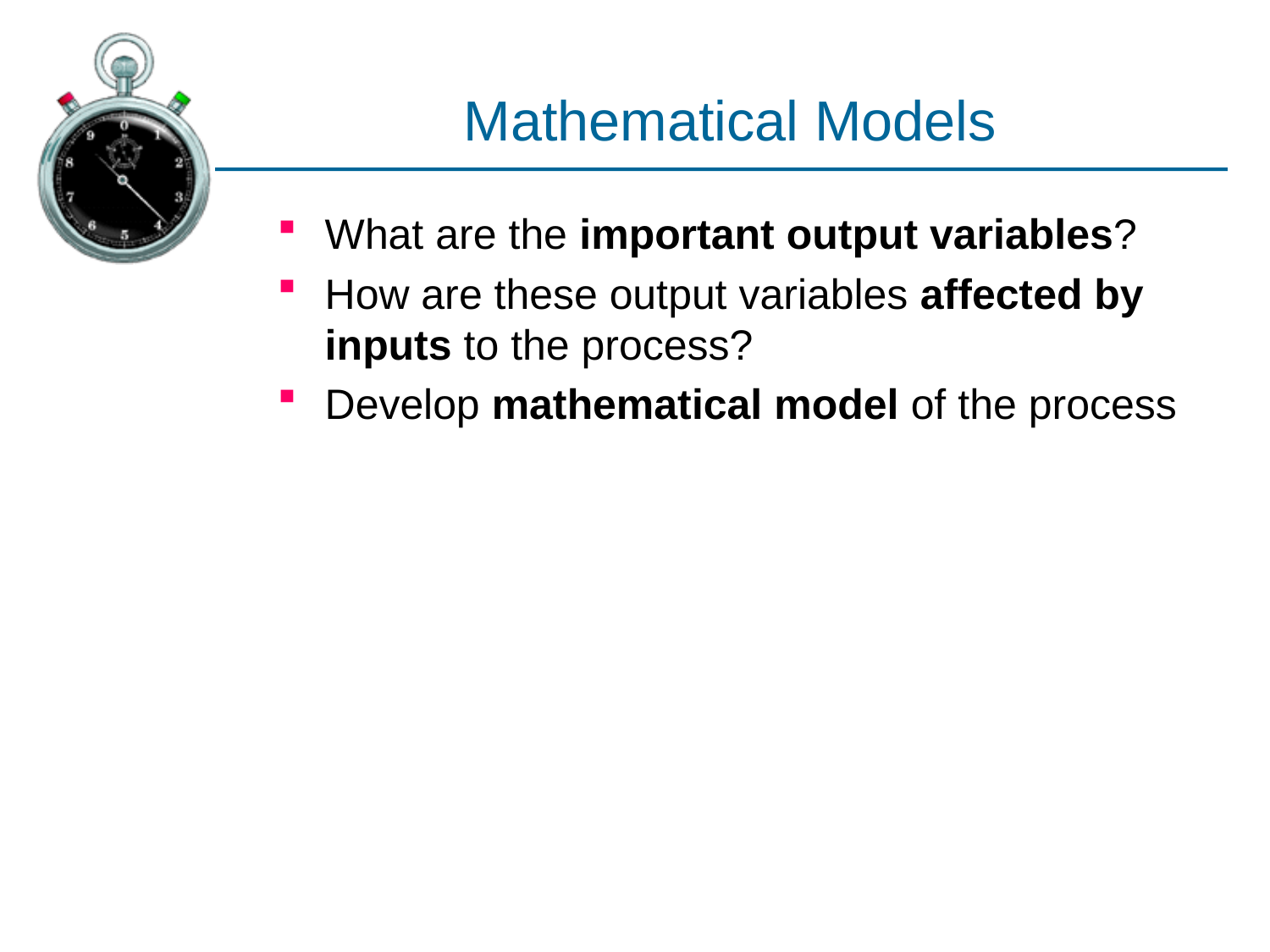

# Mathematical Models
What are the important output variables?
How are these output variables affected by inputs to the process?
Develop mathematical model of the process